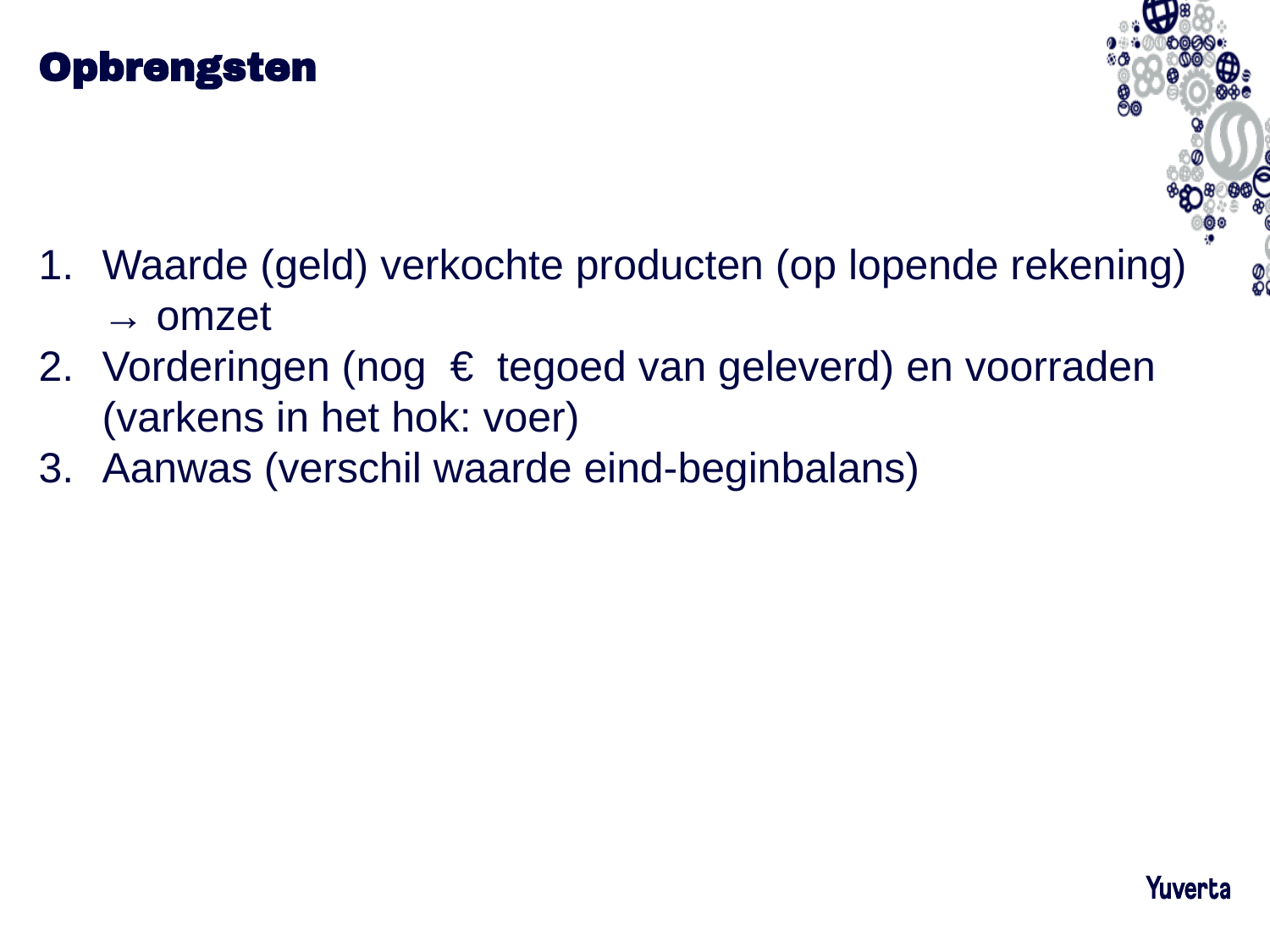

# Opbrengsten
Waarde (geld) verkochte producten (op lopende rekening) → omzet
Vorderingen (nog  €  tegoed van geleverd) en voorraden (varkens in het hok: voer)
Aanwas (verschil waarde eind-beginbalans)